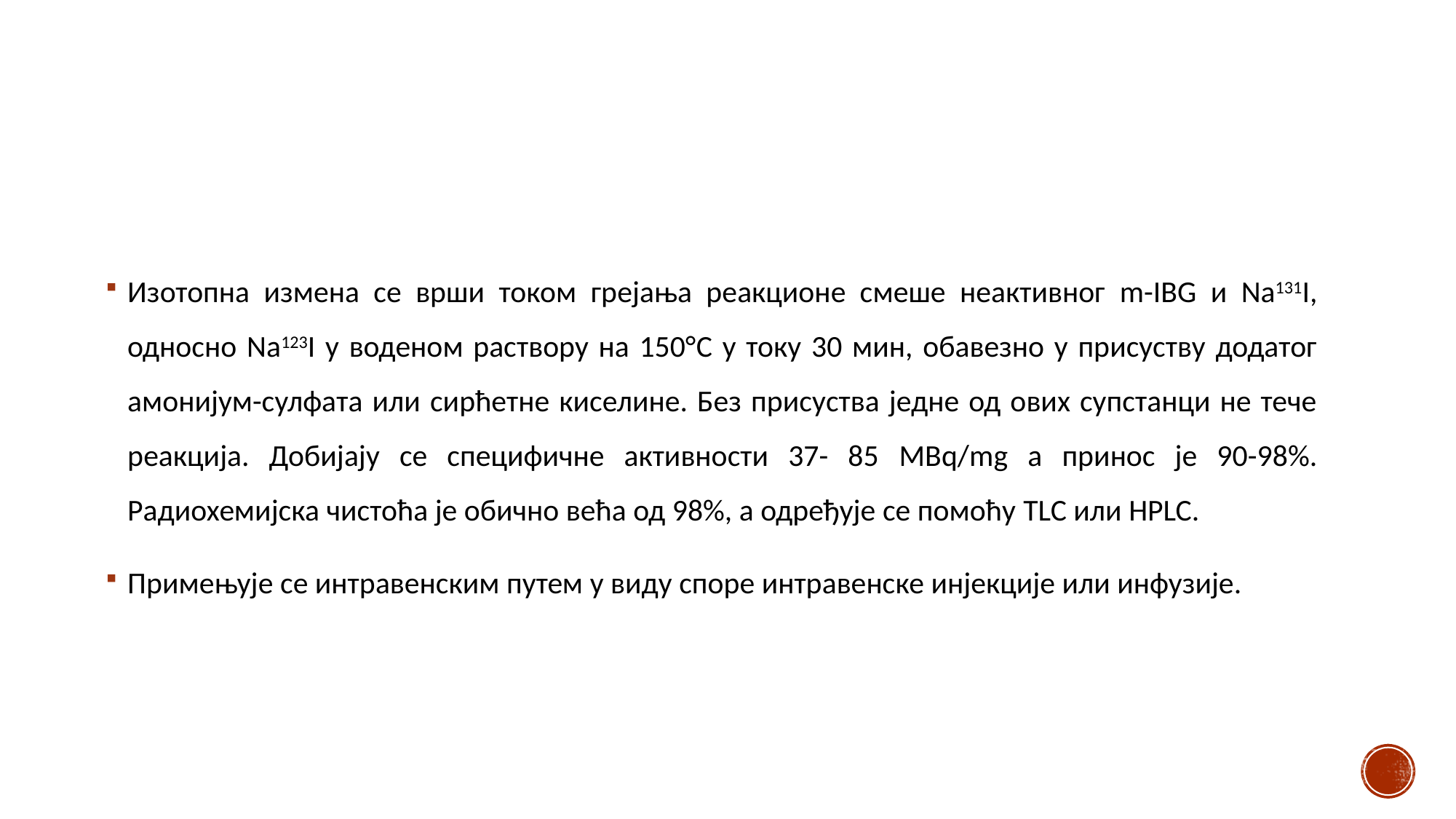

#
Изотопна измена се врши током грејања реакционе смеше неактивног m-IBG и Na131I, односно Na123I у воденом раствору на 150°C у току 30 мин, обавезно у присуству додатог амонијум-сулфата или сирћетне киселине. Без присуства једне од ових супстанци не тече реакција. Добијају се специфичне активности 37- 85 MBq/mg а принос је 90-98%. Радиохемијска чистоћа је обично већа од 98%, а одређује се помоћу TLC или HPLC.
Примењује се интравенским путем у виду споре интравенске инјекције или инфузије.